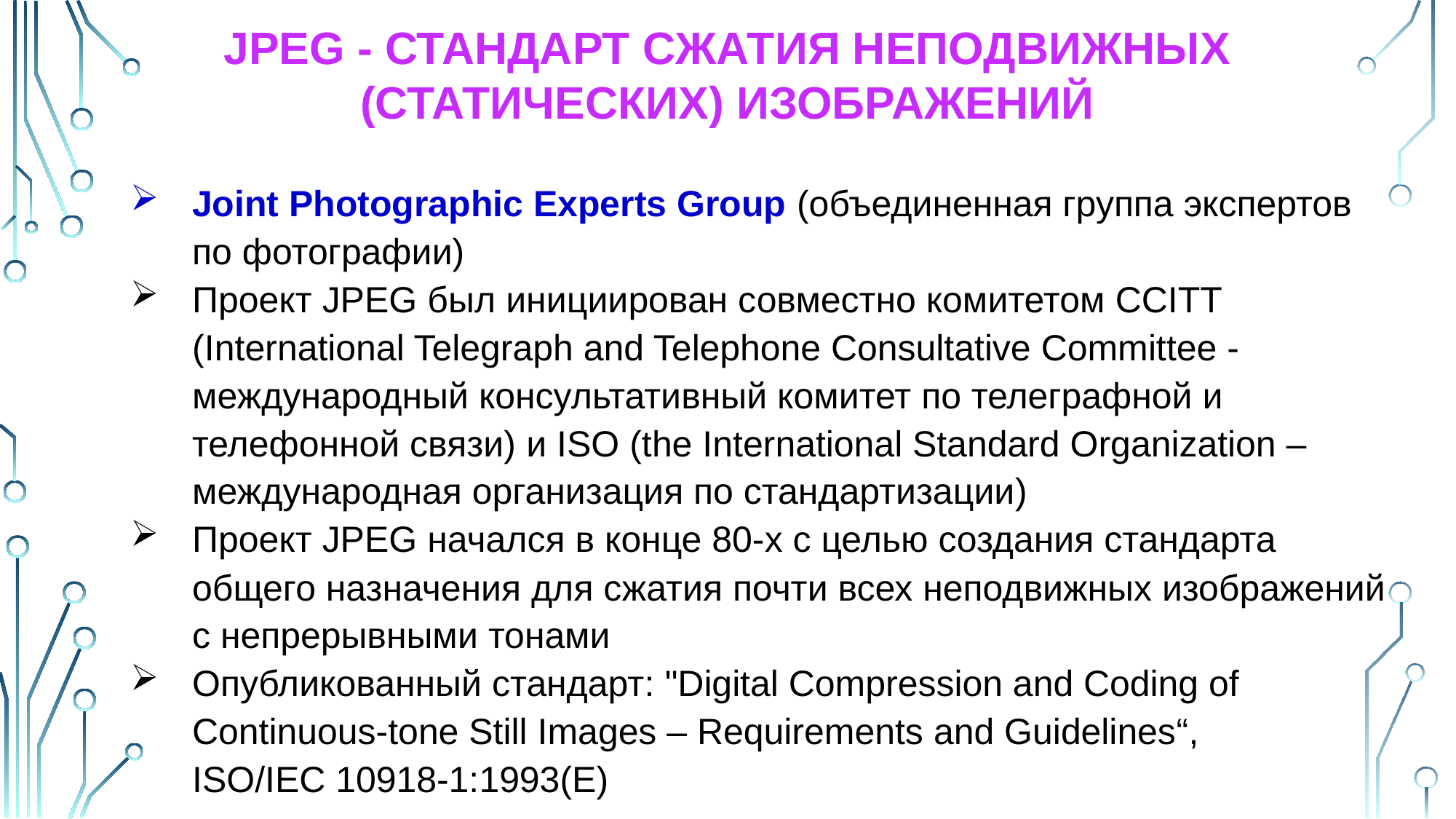

JPEG - стандарт сжатия неподвижных (статических) изображений
Joint Photographic Experts Group (объединенная группа экспертов по фотографии)
Проект JPEG был инициирован совместно комитетом CCITT (International Telegraph and Telephone Consultative Committee - международный консультативный комитет по телеграфной и телефонной связи) и ISO (the International Standard Organization – международная организация по стандартизации)
Проект JPEG начался в конце 80-х с целью создания стандарта общего назначения для сжатия почти всех неподвижных изображений с непрерывными тонами
Опубликованный стандарт: "Digital Compression and Coding of Continuous-tone Still Images – Requirements and Guidelines“,       ISO/IEC 10918-1:1993(E)